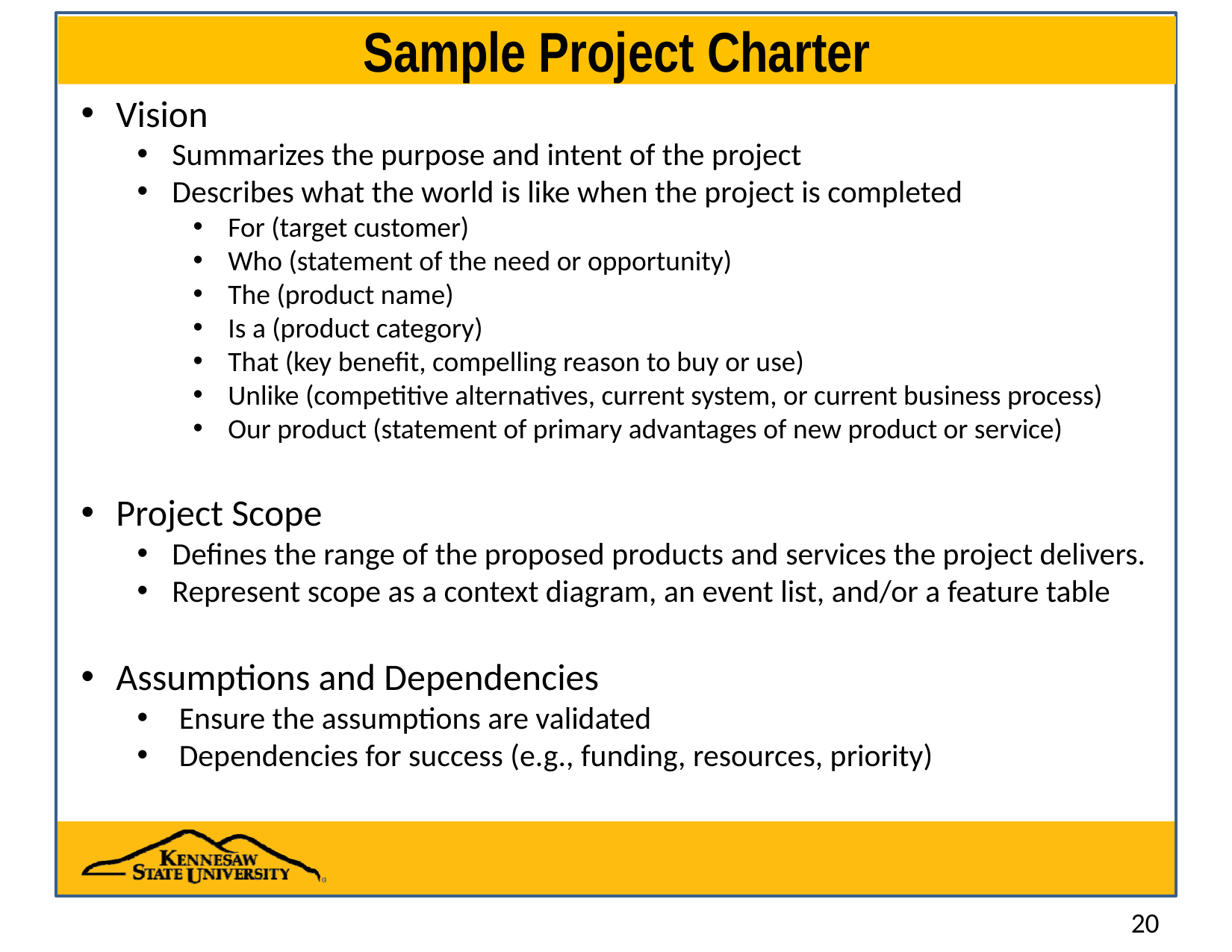

# Sample Project Charter
Vision
Summarizes the purpose and intent of the project
Describes what the world is like when the project is completed
For (target customer)
Who (statement of the need or opportunity)
The (product name)
Is a (product category)
That (key benefit, compelling reason to buy or use)
Unlike (competitive alternatives, current system, or current business process)
Our product (statement of primary advantages of new product or service)

Project Scope
Defines the range of the proposed products and services the project delivers.
Represent scope as a context diagram, an event list, and/or a feature table

Assumptions and Dependencies
Ensure the assumptions are validated
Dependencies for success (e.g., funding, resources, priority)